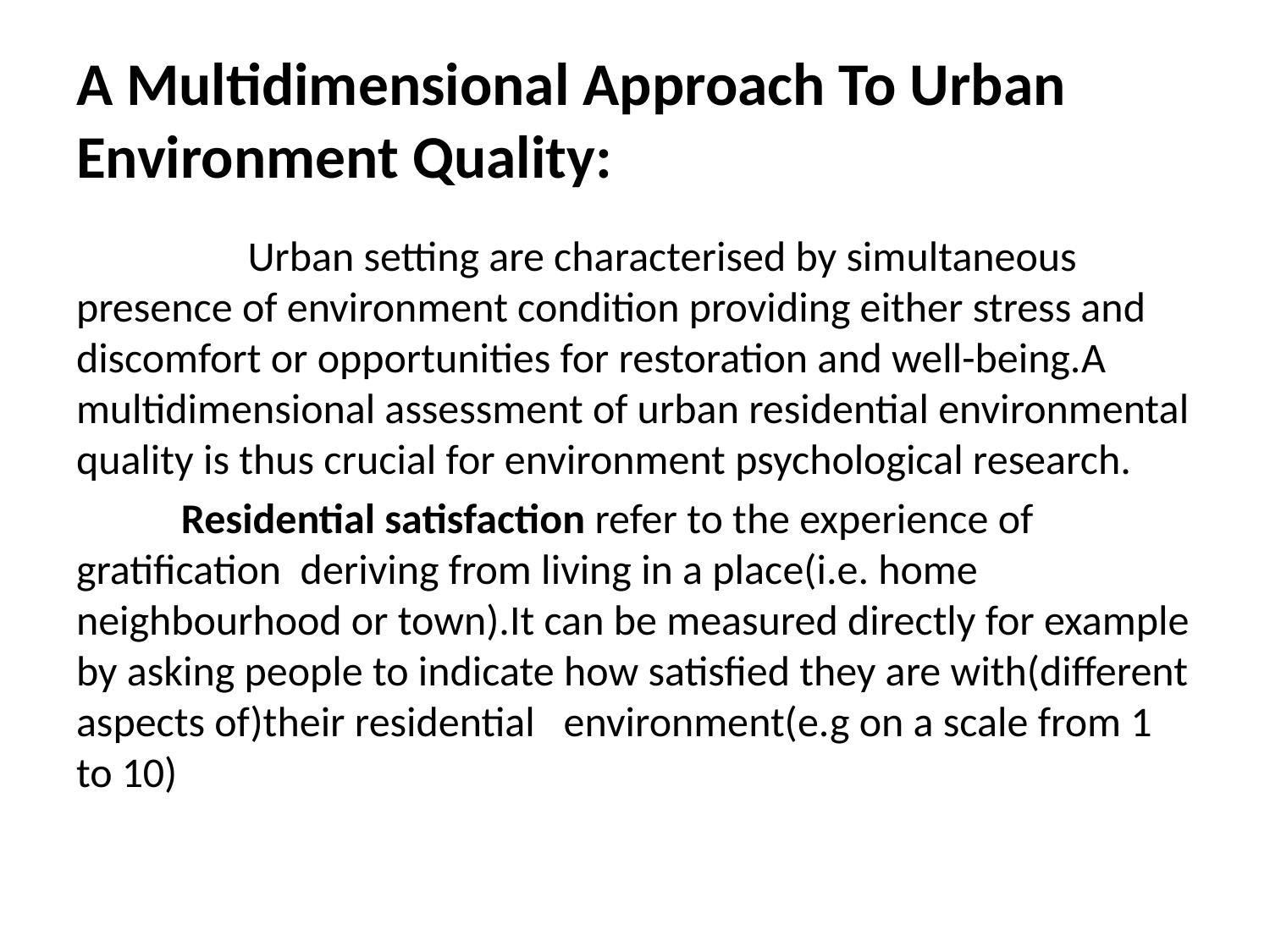

# A Multidimensional Approach To Urban Environment Quality:
                  Urban setting are characterised by simultaneous presence of environment condition providing either stress and discomfort or opportunities for restoration and well-being.A multidimensional assessment of urban residential environmental quality is thus crucial for environment psychological research.
           Residential satisfaction refer to the experience of gratification  deriving from living in a place(i.e. home neighbourhood or town).It can be measured directly for example by asking people to indicate how satisfied they are with(different aspects of)their residential   environment(e.g on a scale from 1 to 10)